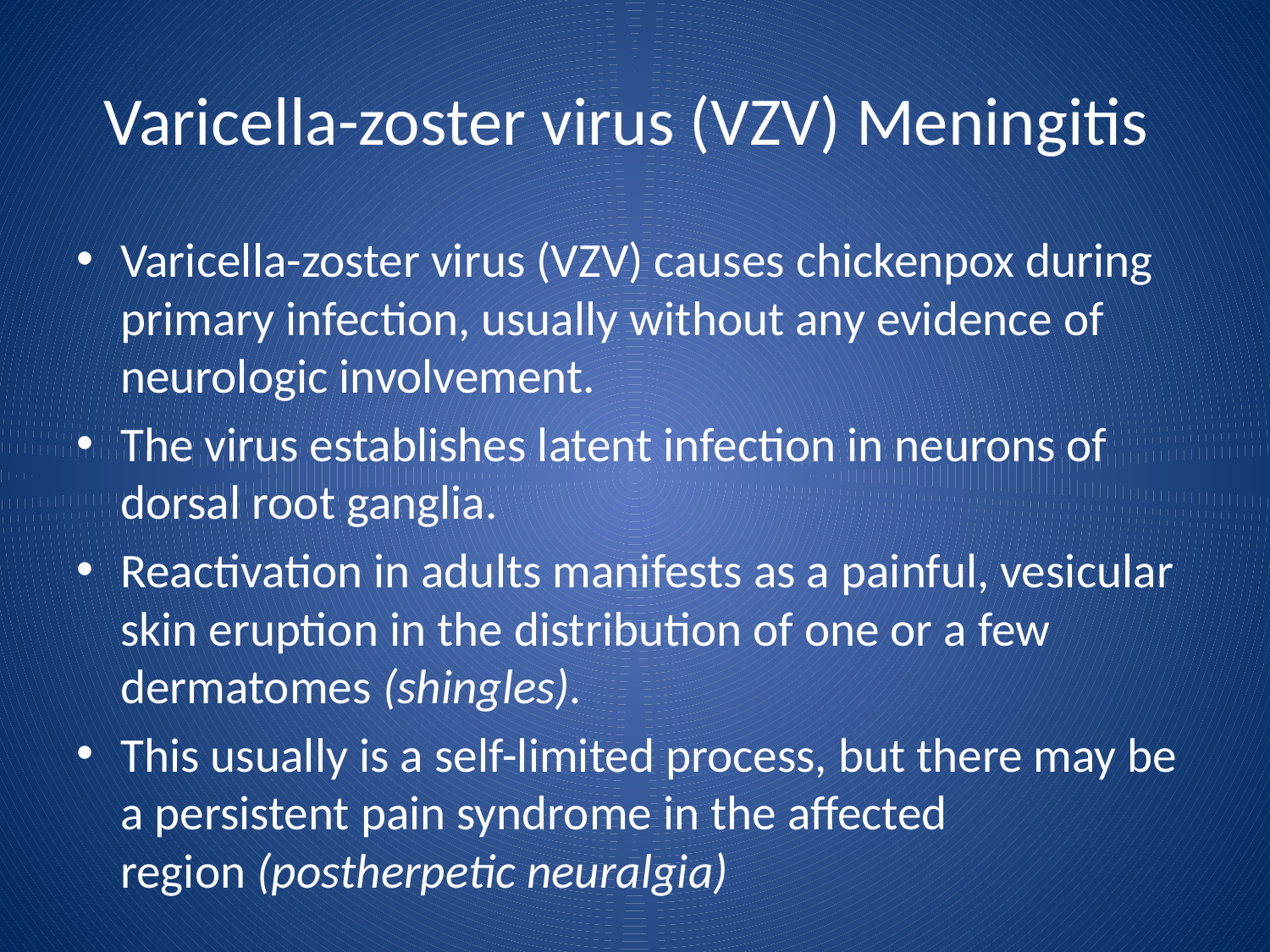

# Varicella-zoster virus (VZV) Meningitis
Varicella-zoster virus (VZV) causes chickenpox during primary infection, usually without any evidence of neurologic involvement.
The virus establishes latent infection in neurons of dorsal root ganglia.
Reactivation in adults manifests as a painful, vesicular skin eruption in the distribution of one or a few dermatomes (shingles).
This usually is a self-limited process, but there may be a persistent pain syndrome in the affected region (postherpetic neuralgia)